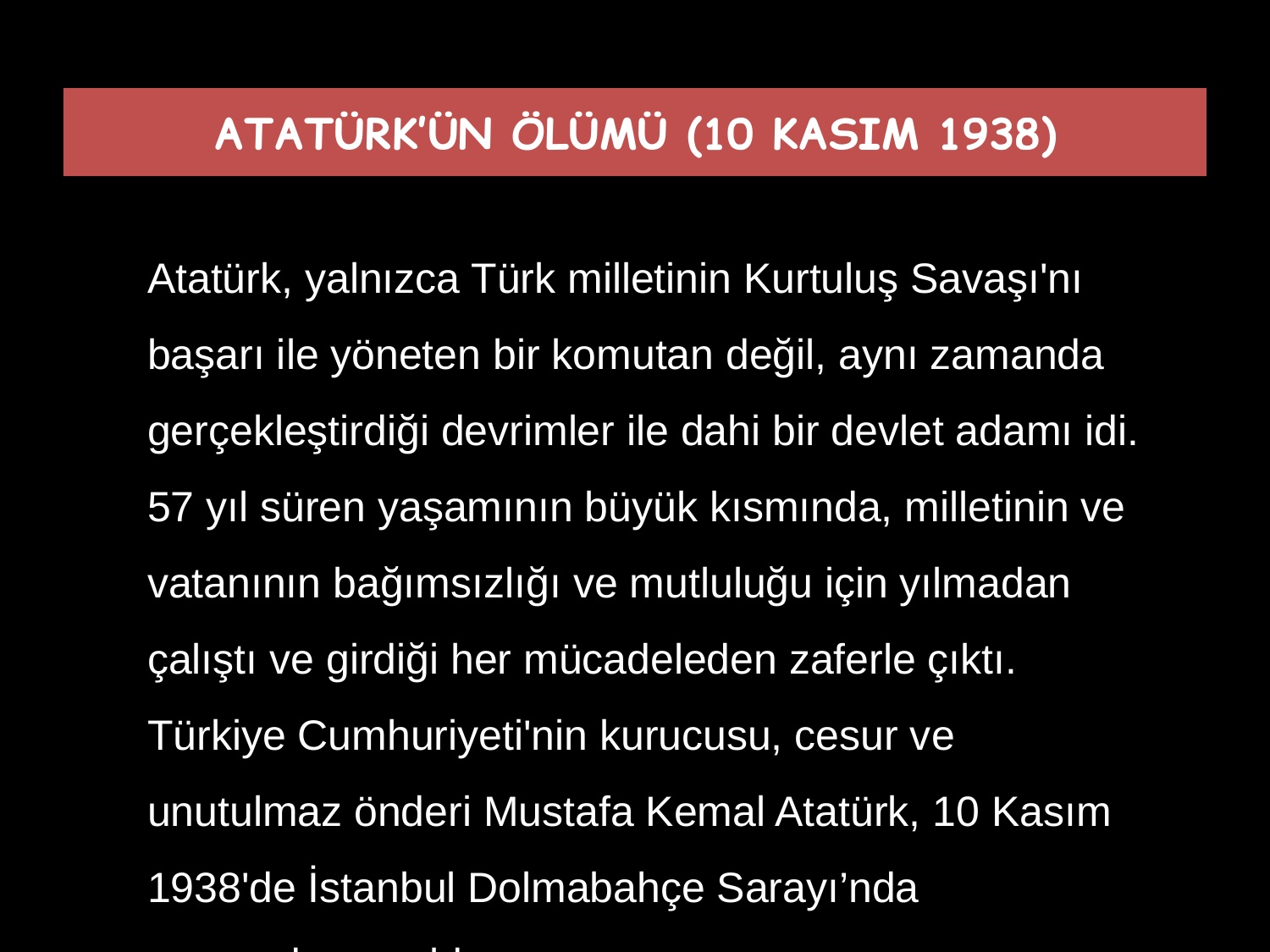

ATATÜRK’ÜN ÖLÜMÜ (10 KASIM 1938)
Atatürk, yalnızca Türk milletinin Kurtuluş Savaşı'nı başarı ile yöneten bir komutan değil, aynı zamanda gerçekleştirdiği devrimler ile dahi bir devlet adamı idi. 57 yıl süren yaşamının büyük kısmında, milletinin ve vatanının bağımsızlığı ve mutluluğu için yılmadan çalıştı ve girdiği her mücadeleden zaferle çıktı.
Türkiye Cumhuriyeti'nin kurucusu, cesur ve unutulmaz önderi Mustafa Kemal Atatürk, 10 Kasım 1938'de İstanbul Dolmabahçe Sarayı’nda  aramızdan ayrıldı.